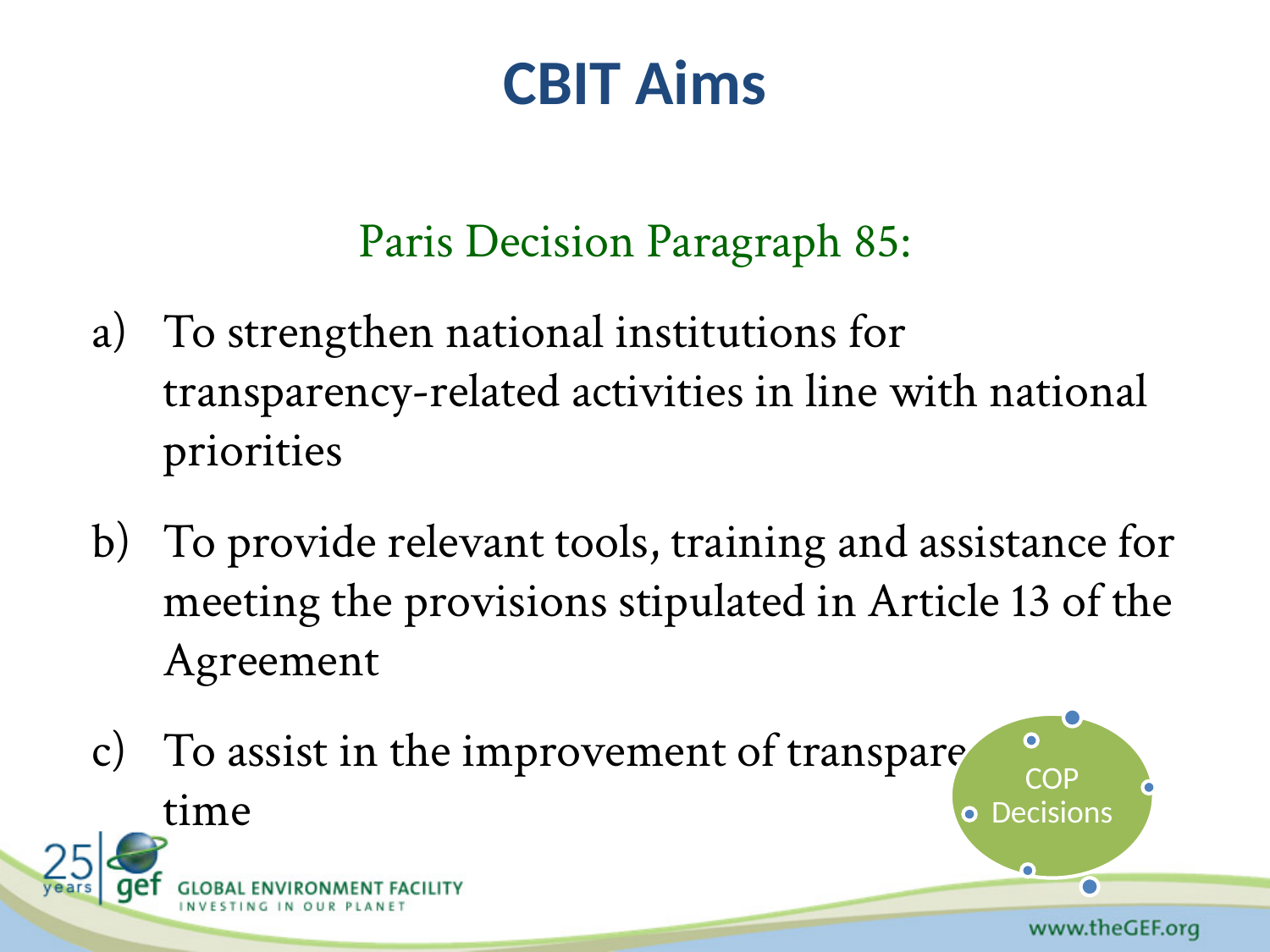

# CBIT Aims
Paris Decision Paragraph 85:
To strengthen national institutions for transparency-related activities in line with national priorities
To provide relevant tools, training and assistance for meeting the provisions stipulated in Article 13 of the Agreement
To assist in the improvement of transparency over time

COP Decisions